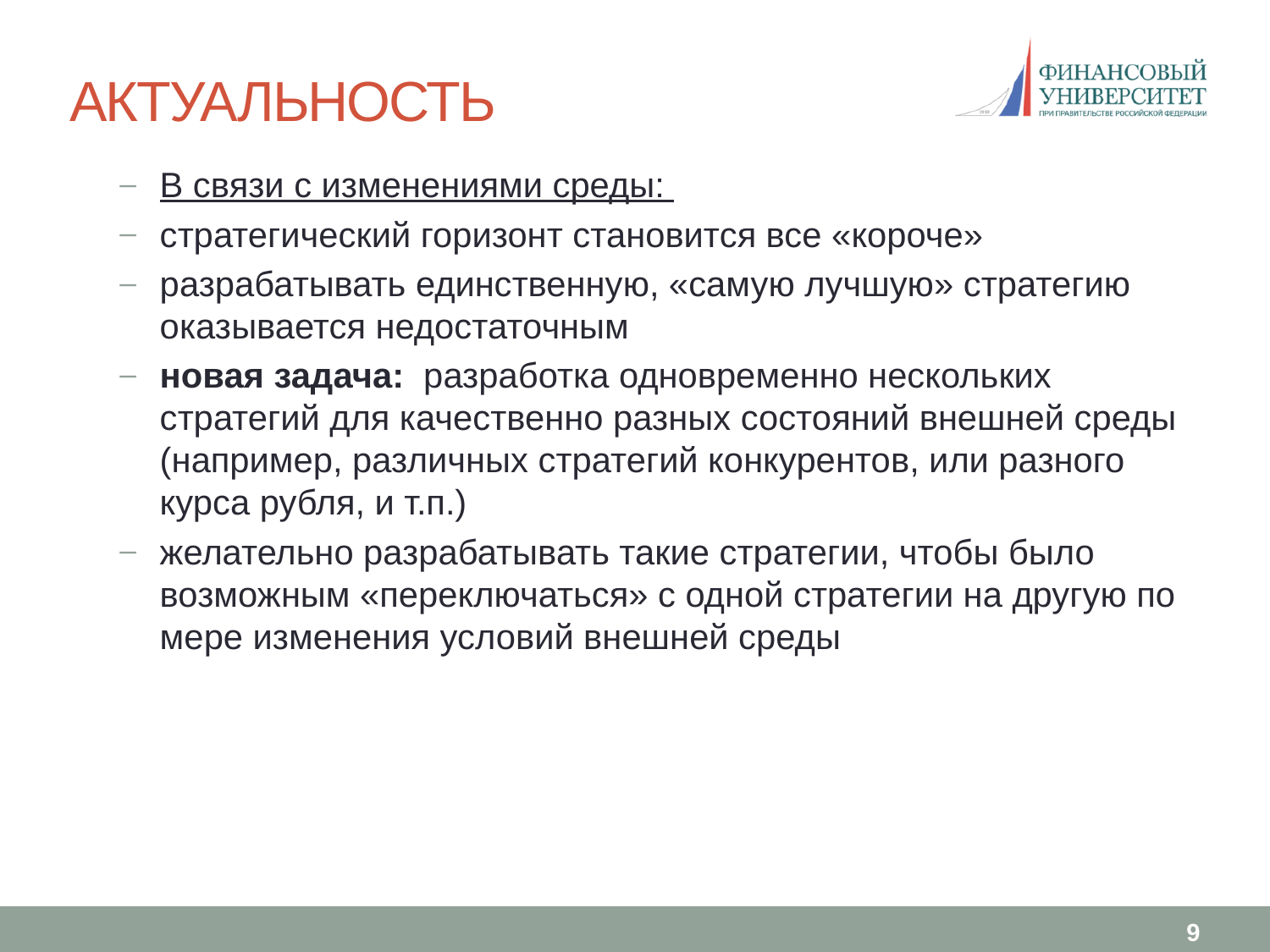

# Актуальность
В связи с изменениями среды:
стратегический горизонт становится все «короче»
разрабатывать единственную, «самую лучшую» стратегию оказывается недостаточным
новая задача:  разработка одновременно нескольких стратегий для качественно разных состояний внешней среды (например, различных стратегий конкурентов, или разного курса рубля, и т.п.)
желательно разрабатывать такие стратегии, чтобы было возможным «переключаться» с одной стратегии на другую по мере изменения условий внешней среды
9